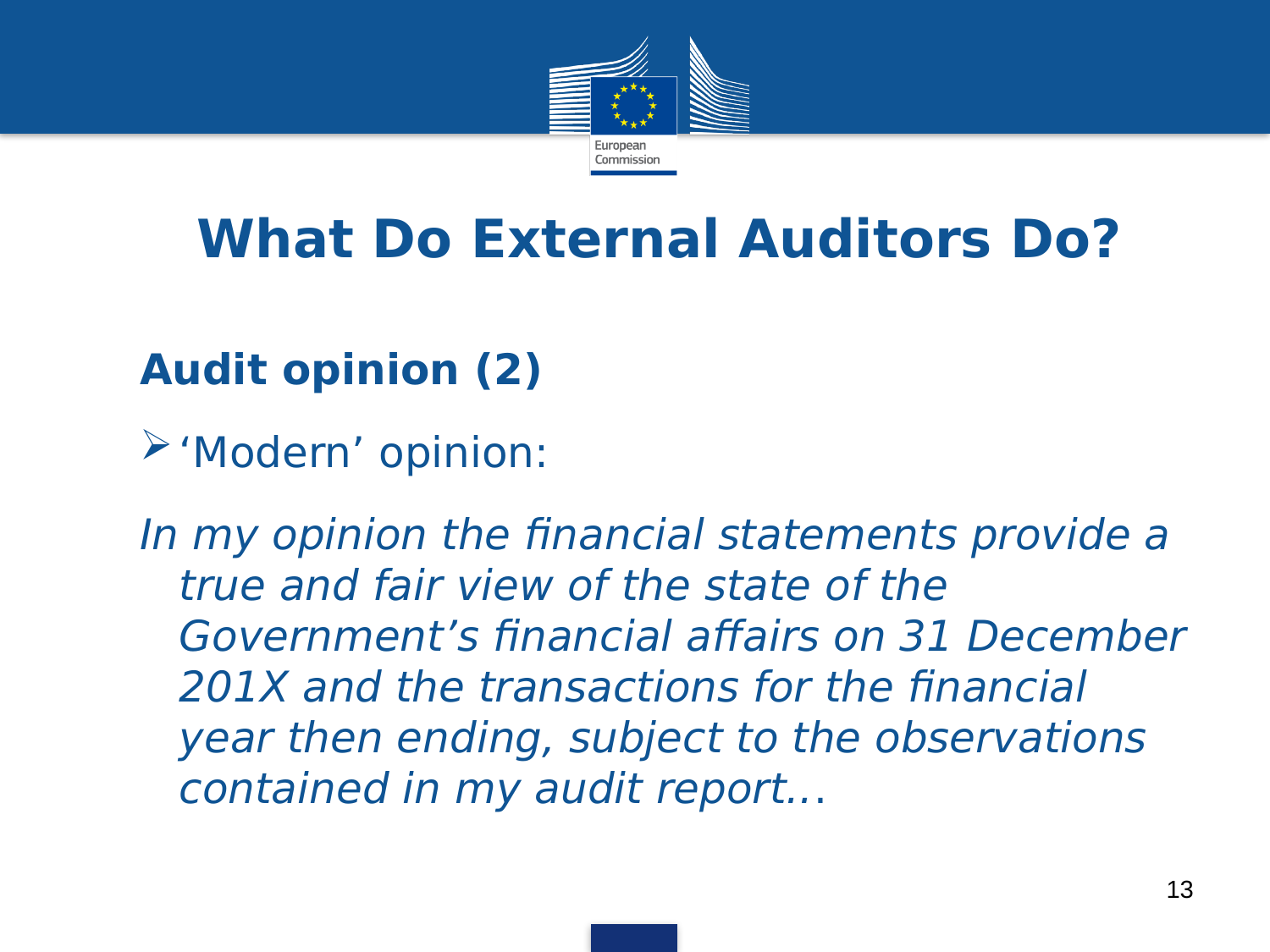

# What Do External Auditors Do?
Audit opinion (2)
‘Modern’ opinion:
In my opinion the financial statements provide a true and fair view of the state of the Government’s financial affairs on 31 December 201X and the transactions for the financial year then ending, subject to the observations contained in my audit report...
13